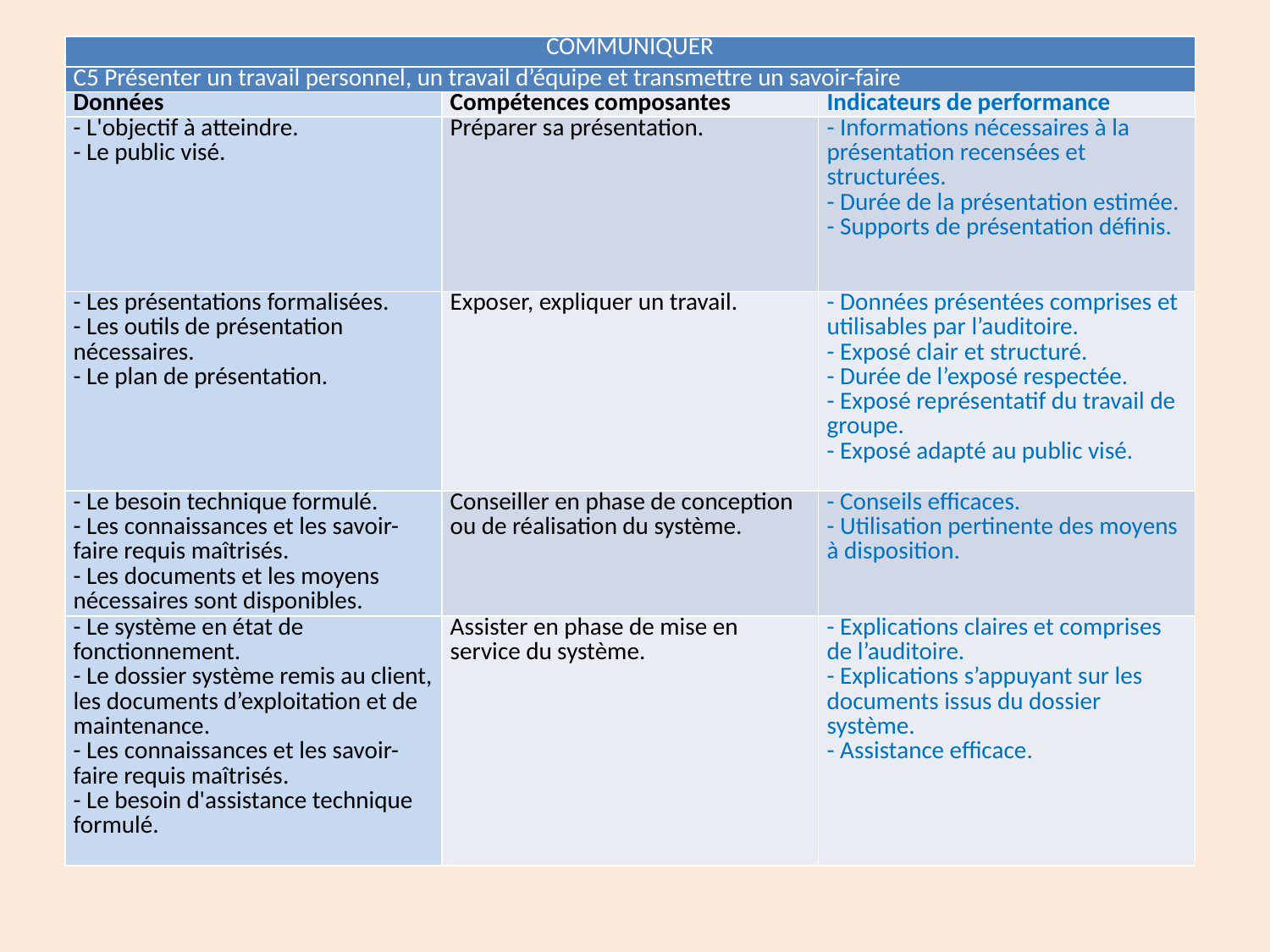

| COMMUNIQUER |  |  |
| --- | --- | --- |
| C5 Présenter un travail personnel, un travail d’équipe et transmettre un savoir-faire |  |  |
| Données | Compétences composantes | Indicateurs de performance |
| - L'objectif à atteindre. - Le public visé. | Préparer sa présentation. | - Informations nécessaires à la présentation recensées et structurées. - Durée de la présentation estimée. - Supports de présentation définis. |
| - Les présentations formalisées. - Les outils de présentation nécessaires. - Le plan de présentation. | Exposer, expliquer un travail. | - Données présentées comprises et utilisables par l’auditoire. - Exposé clair et structuré. - Durée de l’exposé respectée. - Exposé représentatif du travail de groupe. - Exposé adapté au public visé. |
| - Le besoin technique formulé. - Les connaissances et les savoir-faire requis maîtrisés. - Les documents et les moyens nécessaires sont disponibles. | Conseiller en phase de conception ou de réalisation du système. | - Conseils efficaces. - Utilisation pertinente des moyens à disposition. |
| - Le système en état de fonctionnement. - Le dossier système remis au client, les documents d’exploitation et de maintenance. - Les connaissances et les savoir-faire requis maîtrisés. - Le besoin d'assistance technique formulé. | Assister en phase de mise en service du système. | - Explications claires et comprises de l’auditoire. - Explications s’appuyant sur les documents issus du dossier système. - Assistance efficace. |